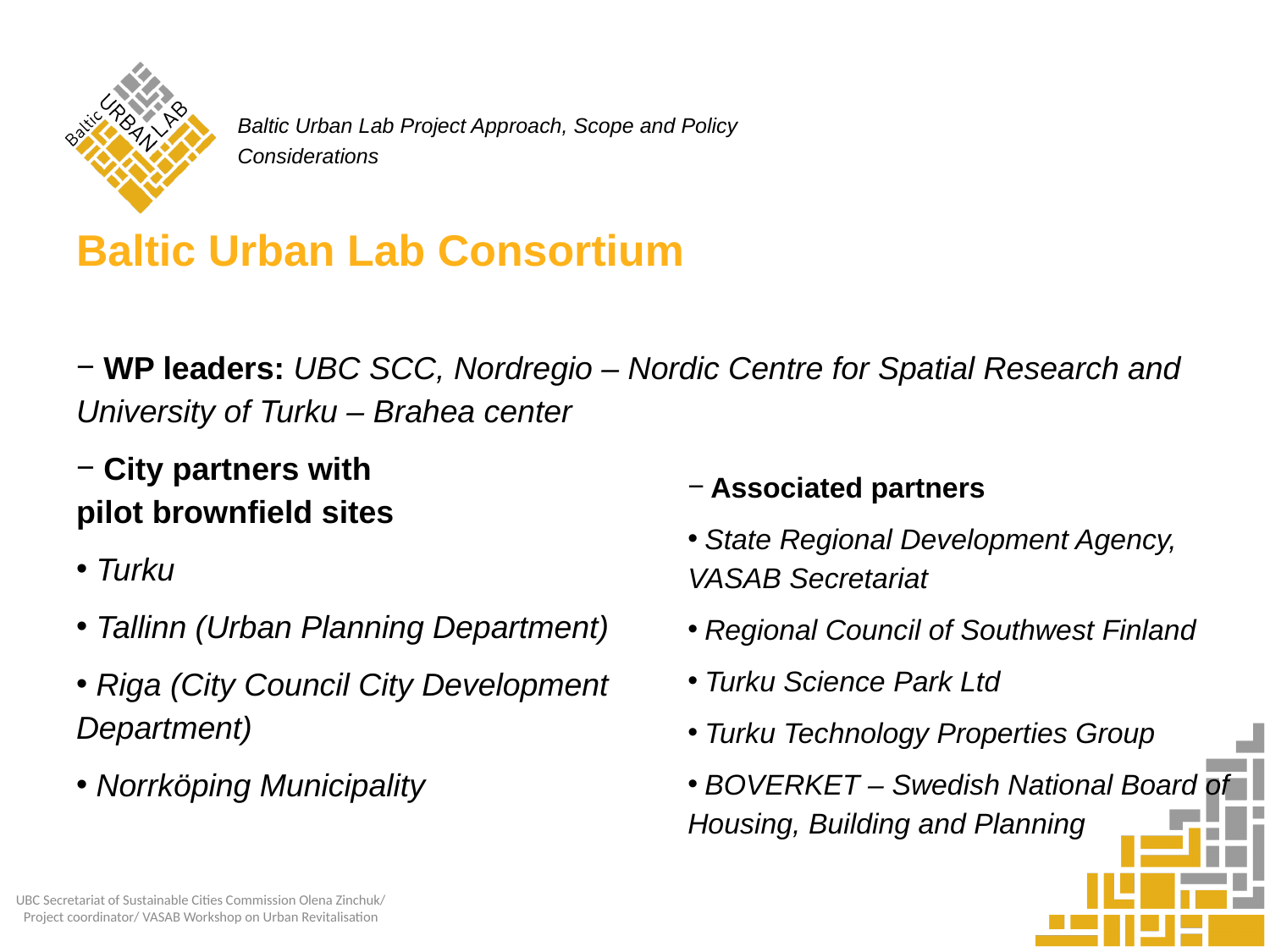

Baltic Urban Lab Project Approach, Scope and Policy Considerations

# Baltic Urban Lab Consortium
 WP leaders: UBC SCC, Nordregio – Nordic Centre for Spatial Research and University of Turku – Brahea center
 City partners with
pilot brownfield sites
 Turku
 Tallinn (Urban Planning Department)
 Riga (City Council City Development
Department)
 Norrköping Municipality

 Associated partners
 State Regional Development Agency, VASAB Secretariat
 Regional Council of Southwest Finland
 Turku Science Park Ltd
 Turku Technology Properties Group
 BOVERKET – Swedish National Board of Housing, Building and Planning

UBC Secretariat of Sustainable Cities Commission Olena Zinchuk/ Project coordinator/ VASAB Workshop on Urban Revitalisation